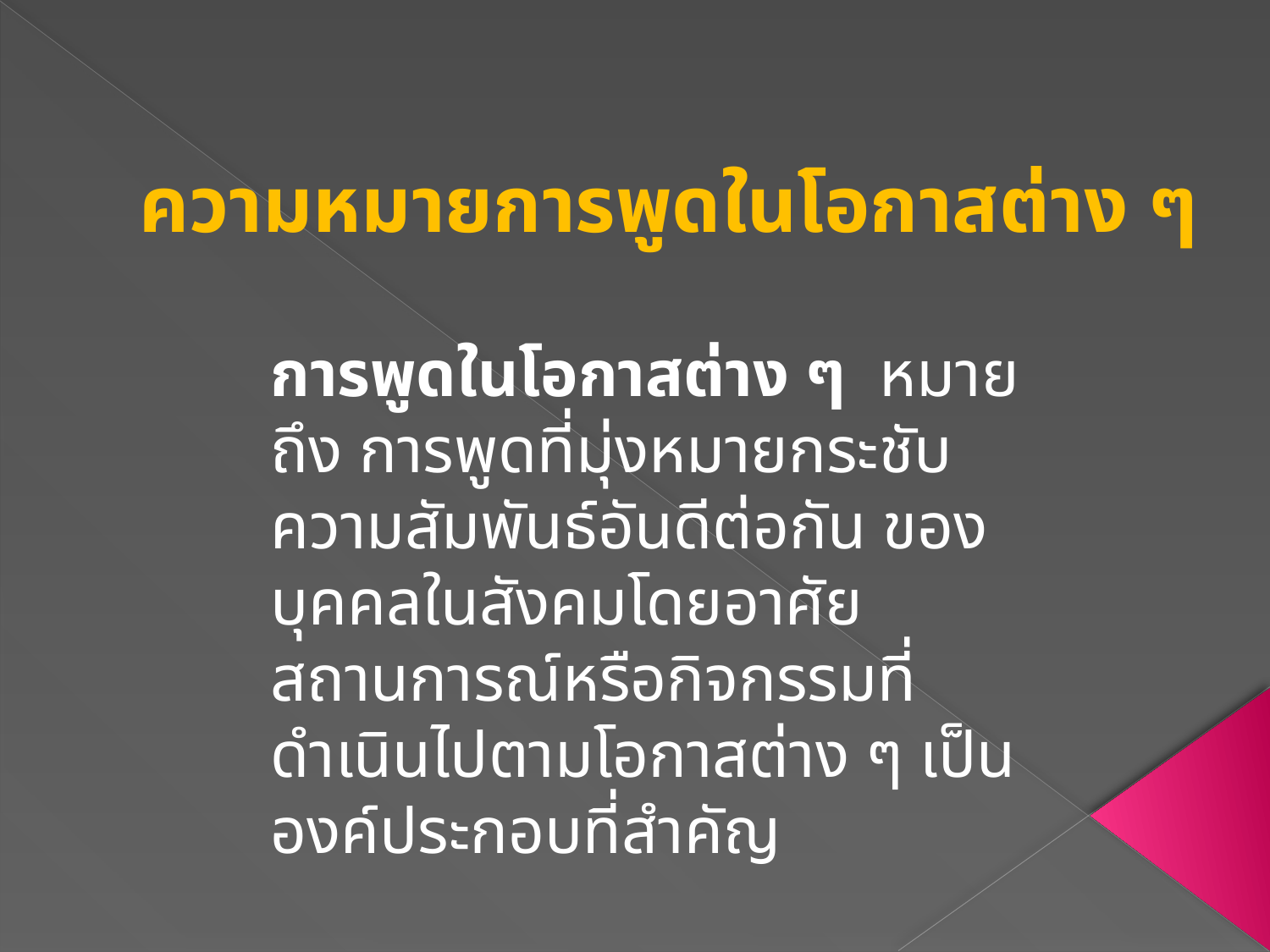

ความหมายการพูดในโอกาสต่าง ๆ
การพูดในโอกาสต่าง ๆ  หมายถึง การพูดที่มุ่งหมายกระชับความสัมพันธ์อันดีต่อกัน ของบุคคลในสังคมโดยอาศัยสถานการณ์หรือกิจกรรมที่ดำเนินไปตามโอกาสต่าง ๆ เป็นองค์ประกอบที่สำคัญ